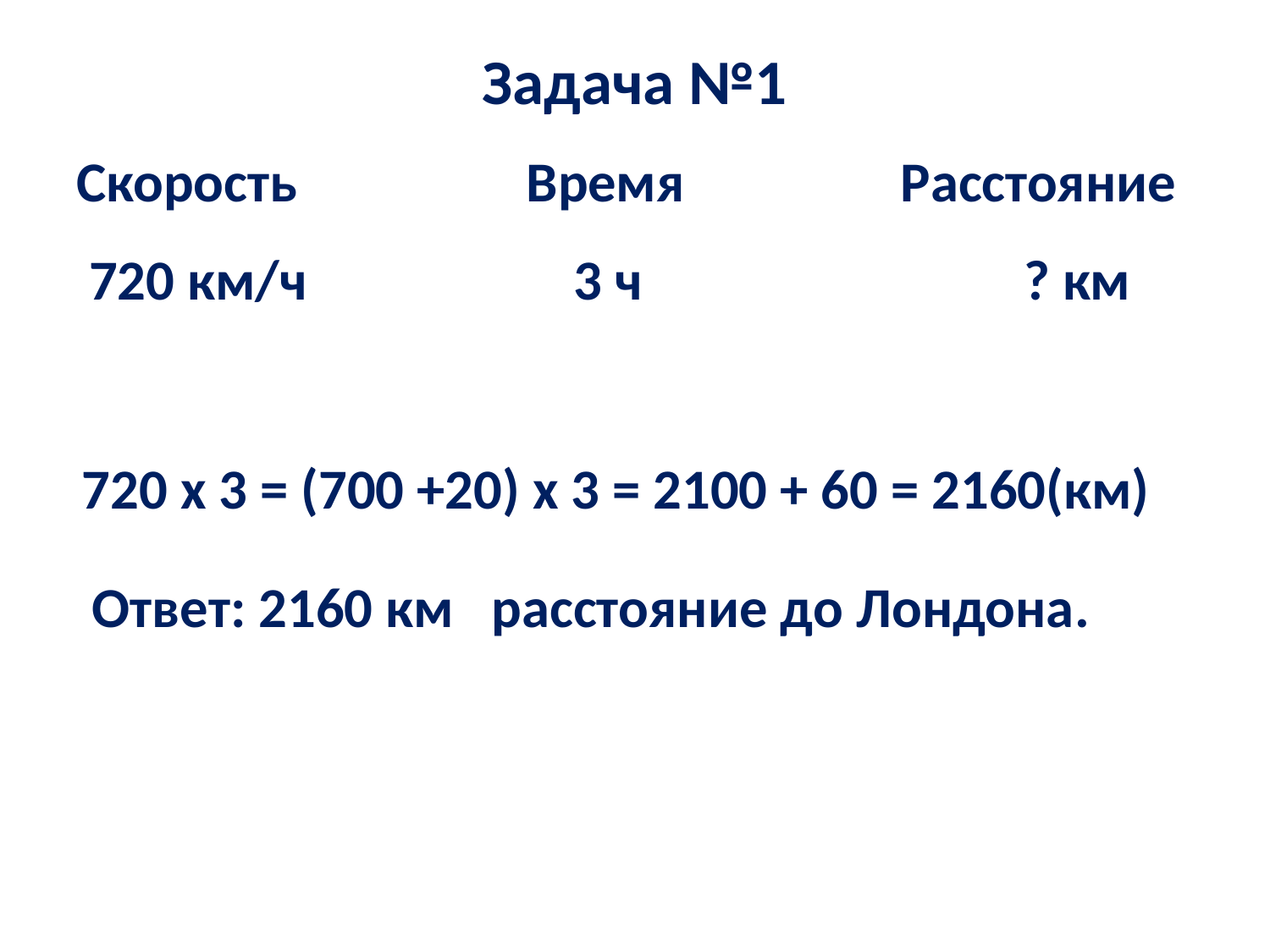

# Задача №1
Скорость                  Время                 Расстояние

 720 км/ч                     3 ч                              ? км
720 х 3 = (700 +20) х 3 = 2100 + 60 = 2160(км)
Ответ: 2160 км   расстояние до Лондона.